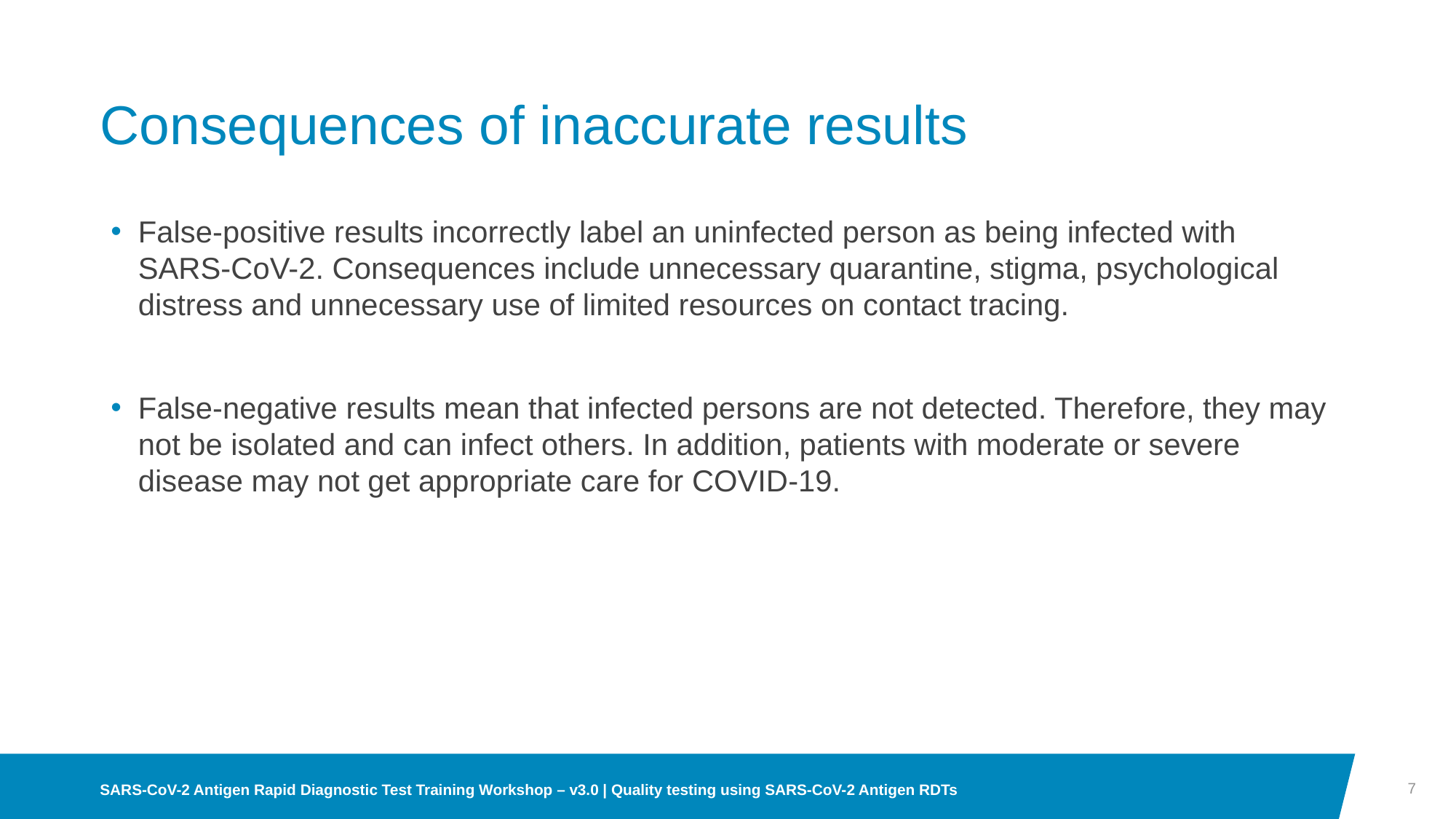

# Consequences of inaccurate results
False-positive results incorrectly label an uninfected person as being infected with
SARS-CoV-2. Consequences include unnecessary quarantine, stigma, psychological distress and unnecessary use of limited resources on contact tracing.

False-negative results mean that infected persons are not detected. Therefore, they may not be isolated and can infect others. In addition, patients with moderate or severe disease may not get appropriate care for COVID-19.

7
SARS-CoV-2 Antigen Rapid Diagnostic Test Training Workshop – v3.0 | Quality testing using SARS-CoV-2 Antigen RDTs